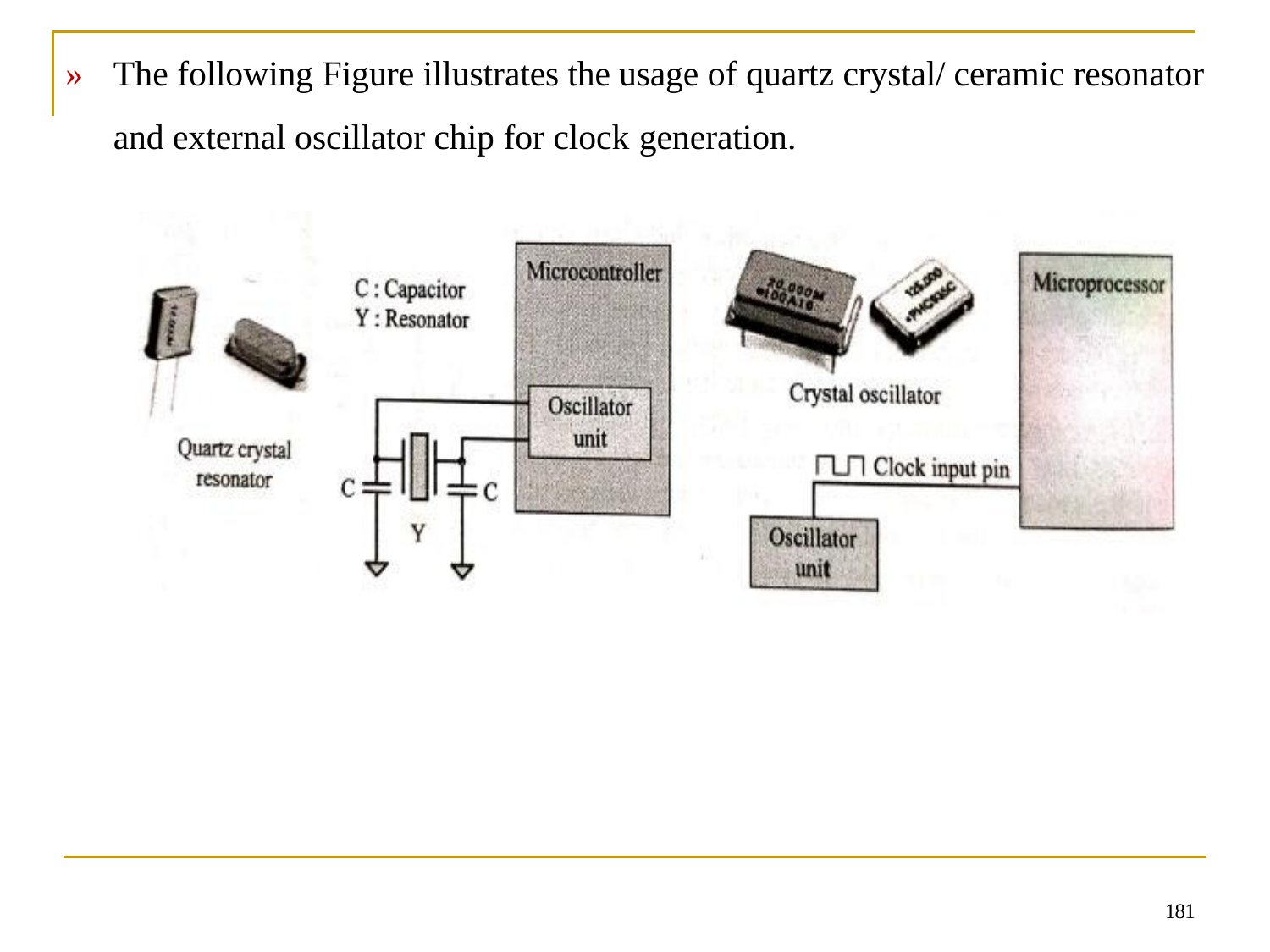

# »	The following Figure illustrates the usage of quartz crystal/ ceramic resonator  and external oscillator chip for clock generation.

181